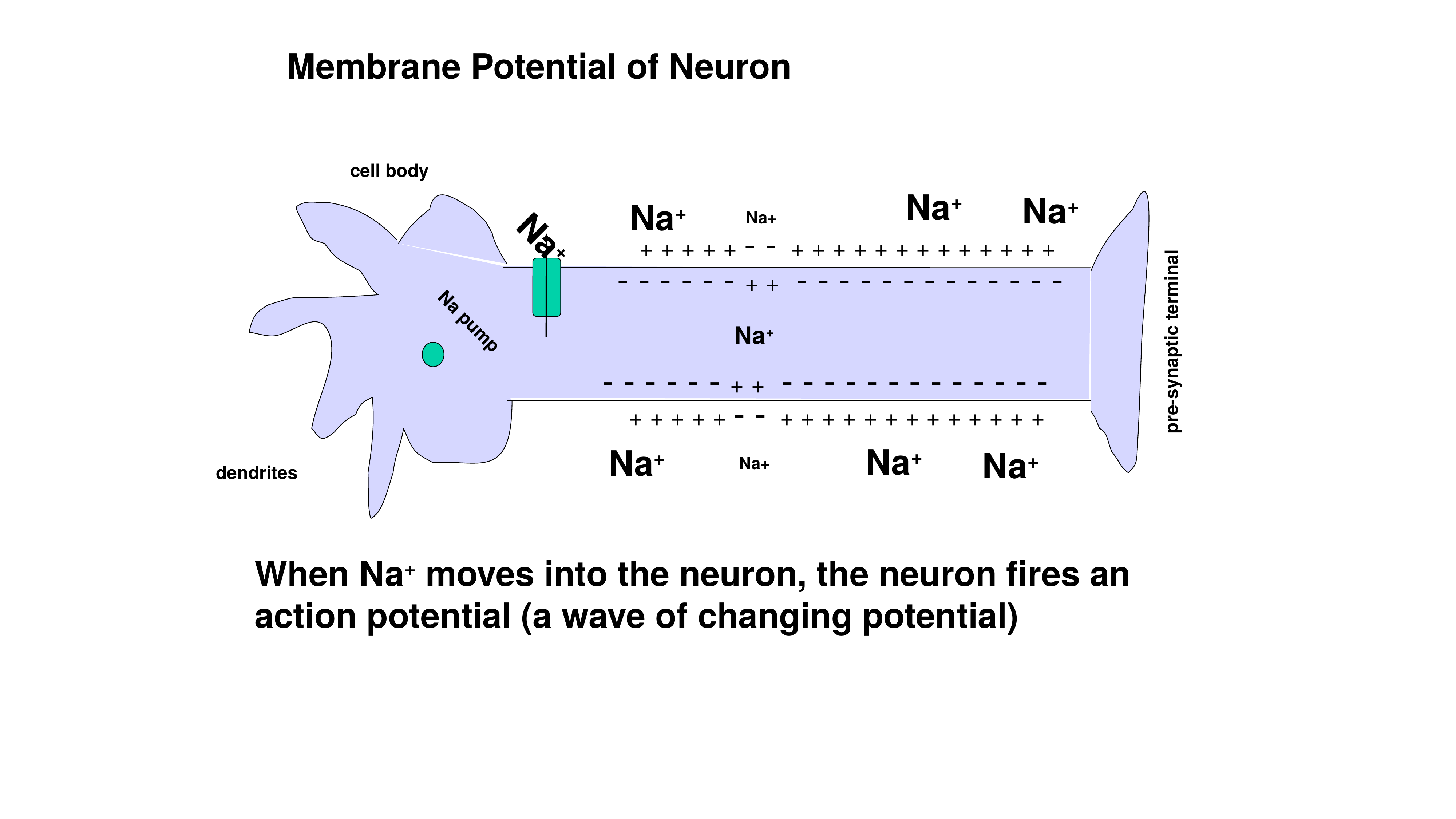

Membrane Potential of Neuron
cell body
Na+
Na+
Na+

Na pump
Na+

Na+
+ + + + + - -  + + + + + + + + + + + + +

 - - - - - - + +  - - - - - - - - - - - - -
Na+
pre-synaptic terminal

 - - - - - - + +  - - - - - - - - - - - - -
+ + + + + - -  + + + + + + + + + + + + +
Na+
Na+
Na+
Na+
dendrites
When Na+ moves into the neuron, the neuron fires an action potential (a wave of changing potential)